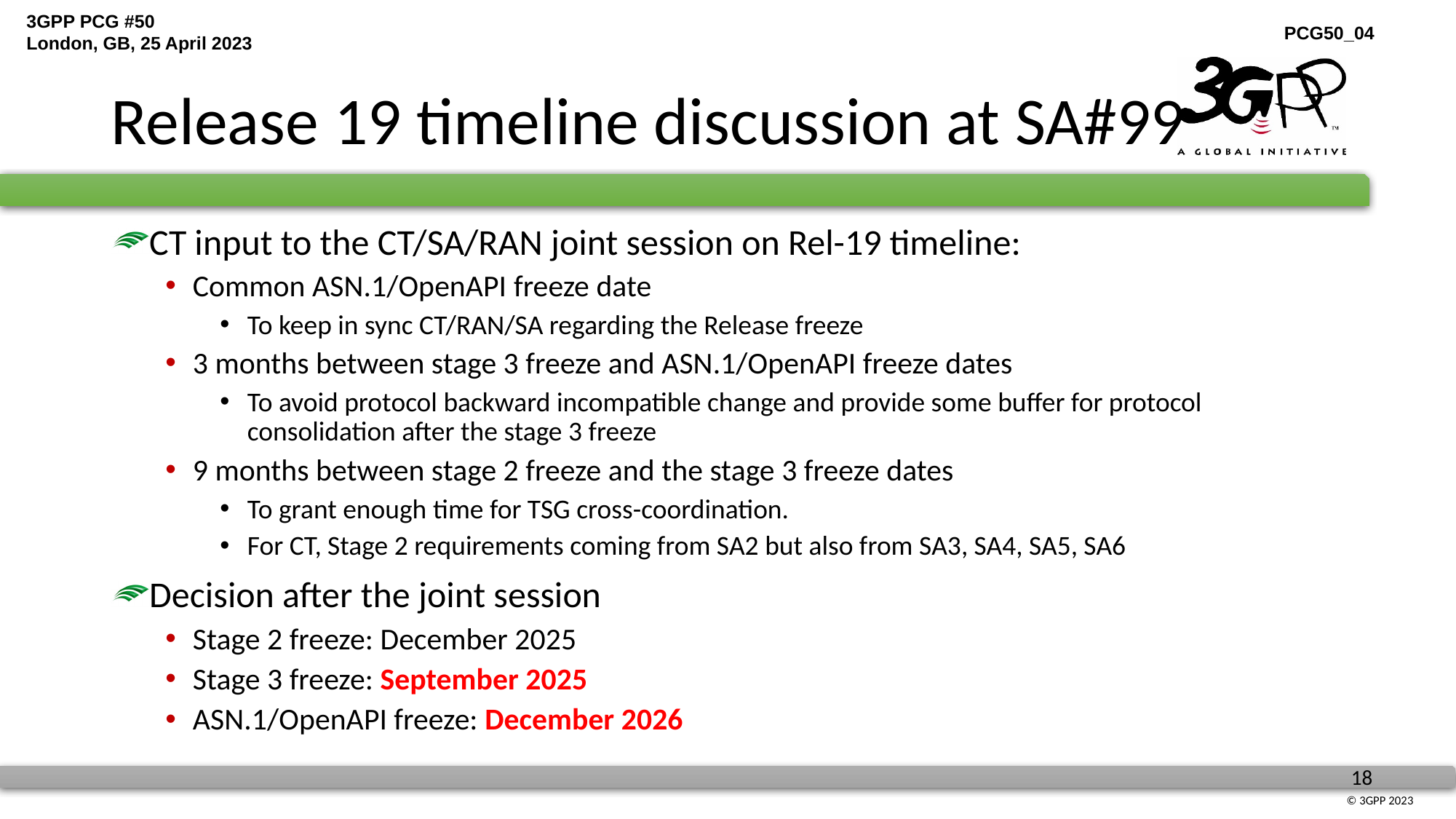

# Release 19 timeline discussion at SA#99
CT input to the CT/SA/RAN joint session on Rel-19 timeline:
Common ASN.1/OpenAPI freeze date
To keep in sync CT/RAN/SA regarding the Release freeze
3 months between stage 3 freeze and ASN.1/OpenAPI freeze dates
To avoid protocol backward incompatible change and provide some buffer for protocol consolidation after the stage 3 freeze
9 months between stage 2 freeze and the stage 3 freeze dates
To grant enough time for TSG cross-coordination.
For CT, Stage 2 requirements coming from SA2 but also from SA3, SA4, SA5, SA6
Decision after the joint session
Stage 2 freeze: December 2025
Stage 3 freeze: September 2025
ASN.1/OpenAPI freeze: December 2026